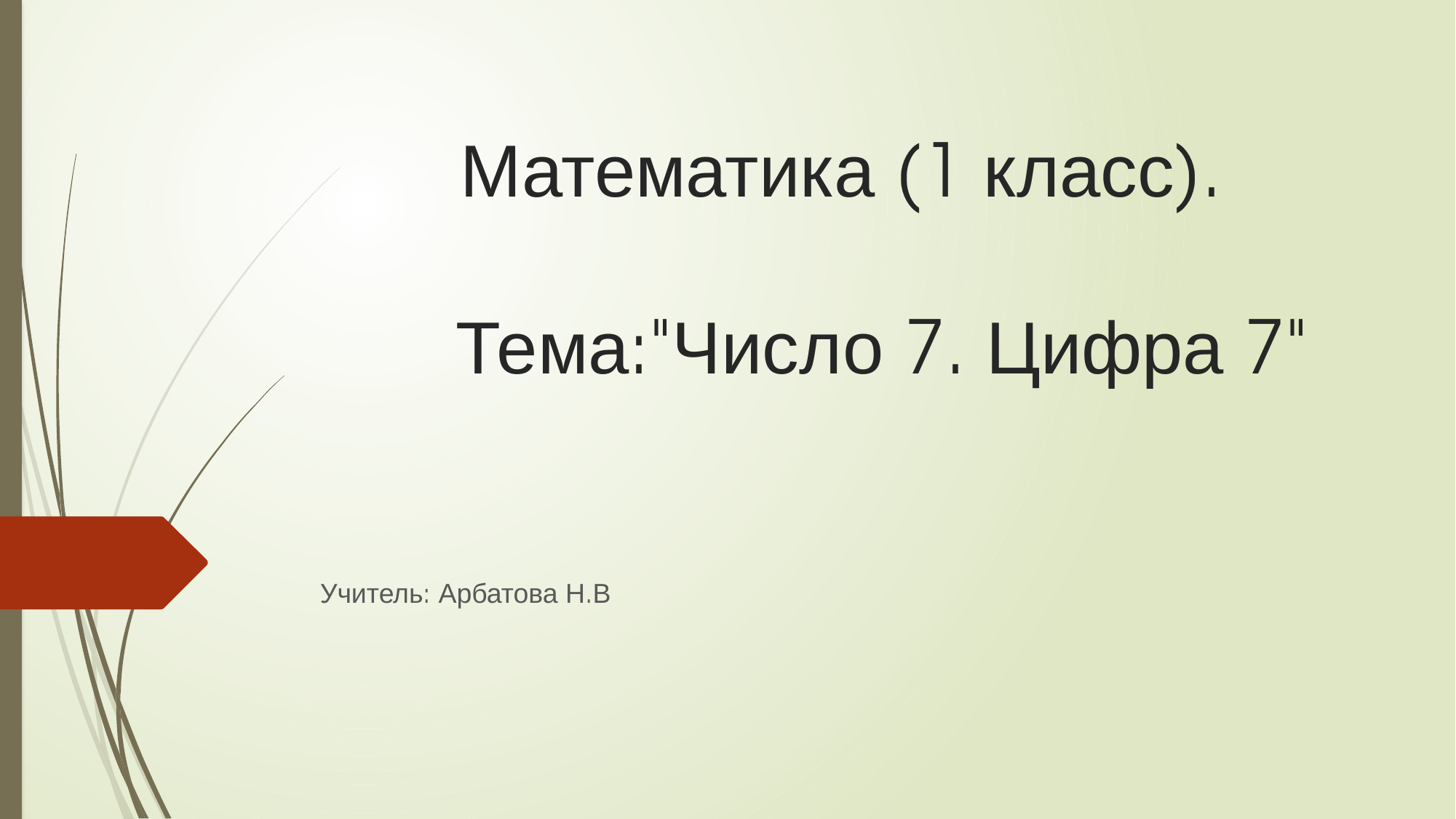

# Математика (1 класс). Тема:"Число 7. Цифра 7"
Учитель: Арбатова Н.В